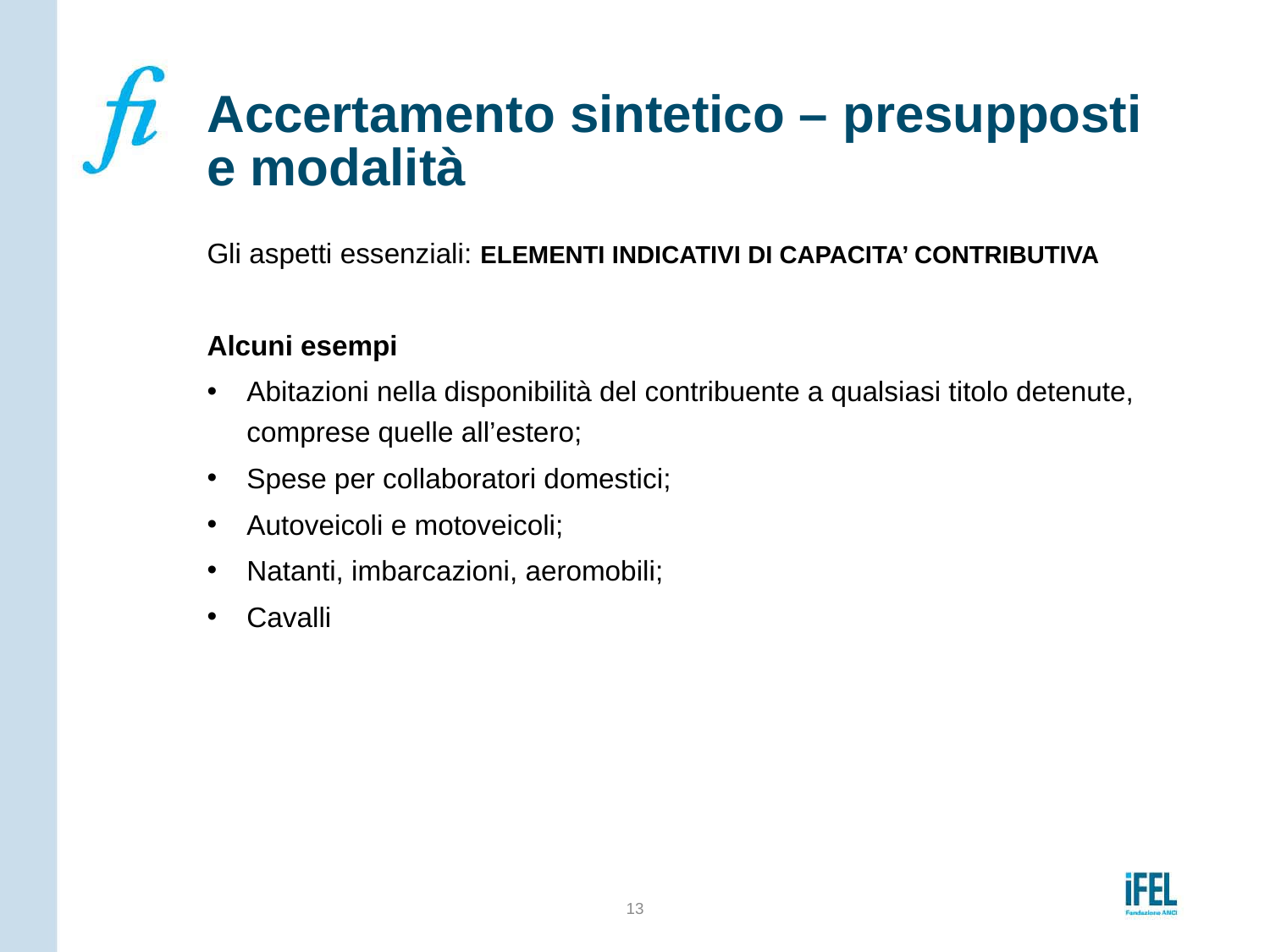

# Accertamento sintetico – presupposti e modalità
Gli aspetti essenziali: ELEMENTI INDICATIVI DI CAPACITA’ CONTRIBUTIVA

Alcuni esempi
Abitazioni nella disponibilità del contribuente a qualsiasi titolo detenute, comprese quelle all’estero;
Spese per collaboratori domestici;
Autoveicoli e motoveicoli;
Natanti, imbarcazioni, aeromobili;
Cavalli
13